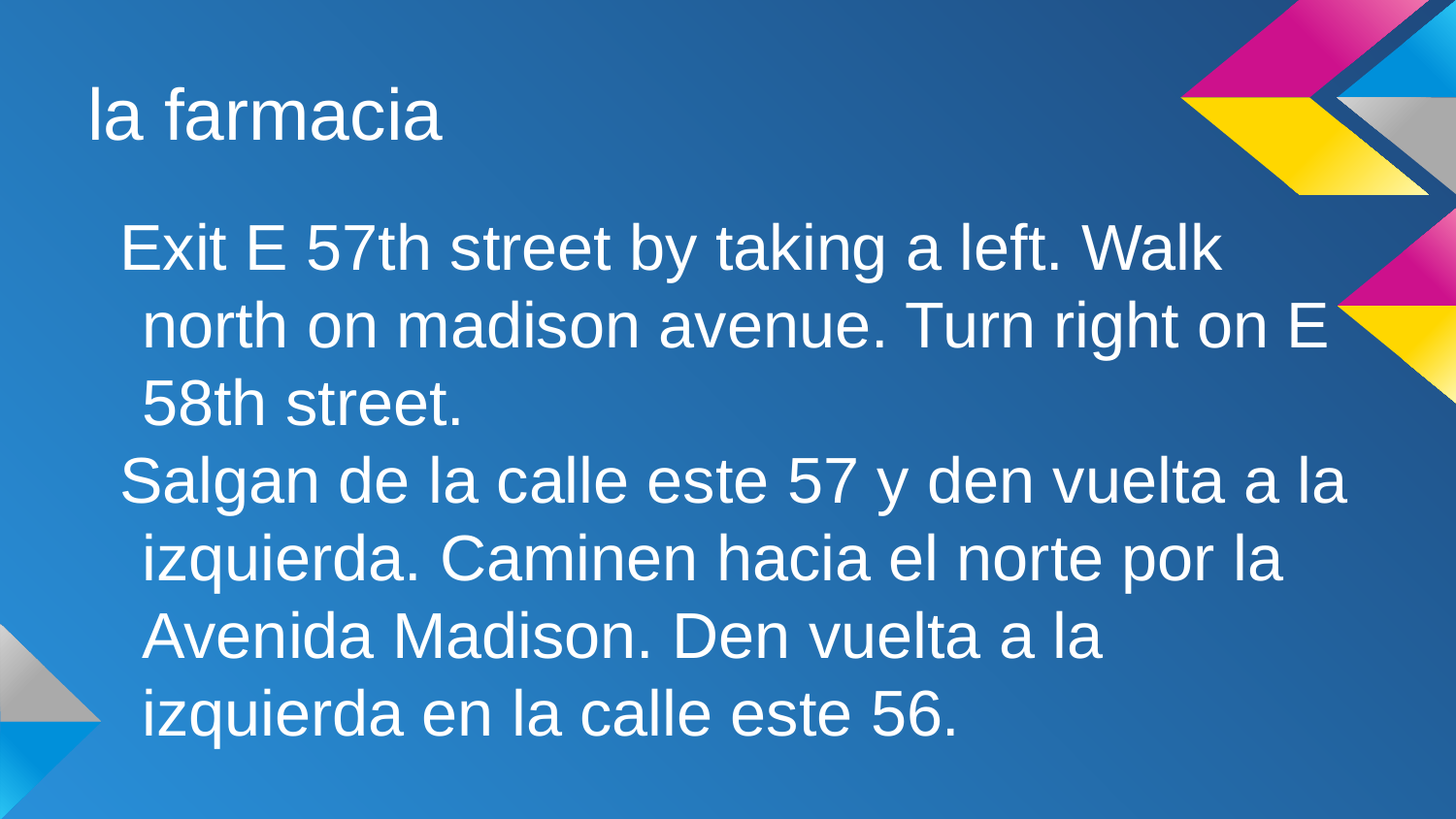

# la farmacia
Exit E 57th street by taking a left. Walk north on madison avenue. Turn right on E 58th street.
Salgan de la calle este 57 y den vuelta a la izquierda. Caminen hacia el norte por la Avenida Madison. Den vuelta a la izquierda en la calle este 56.